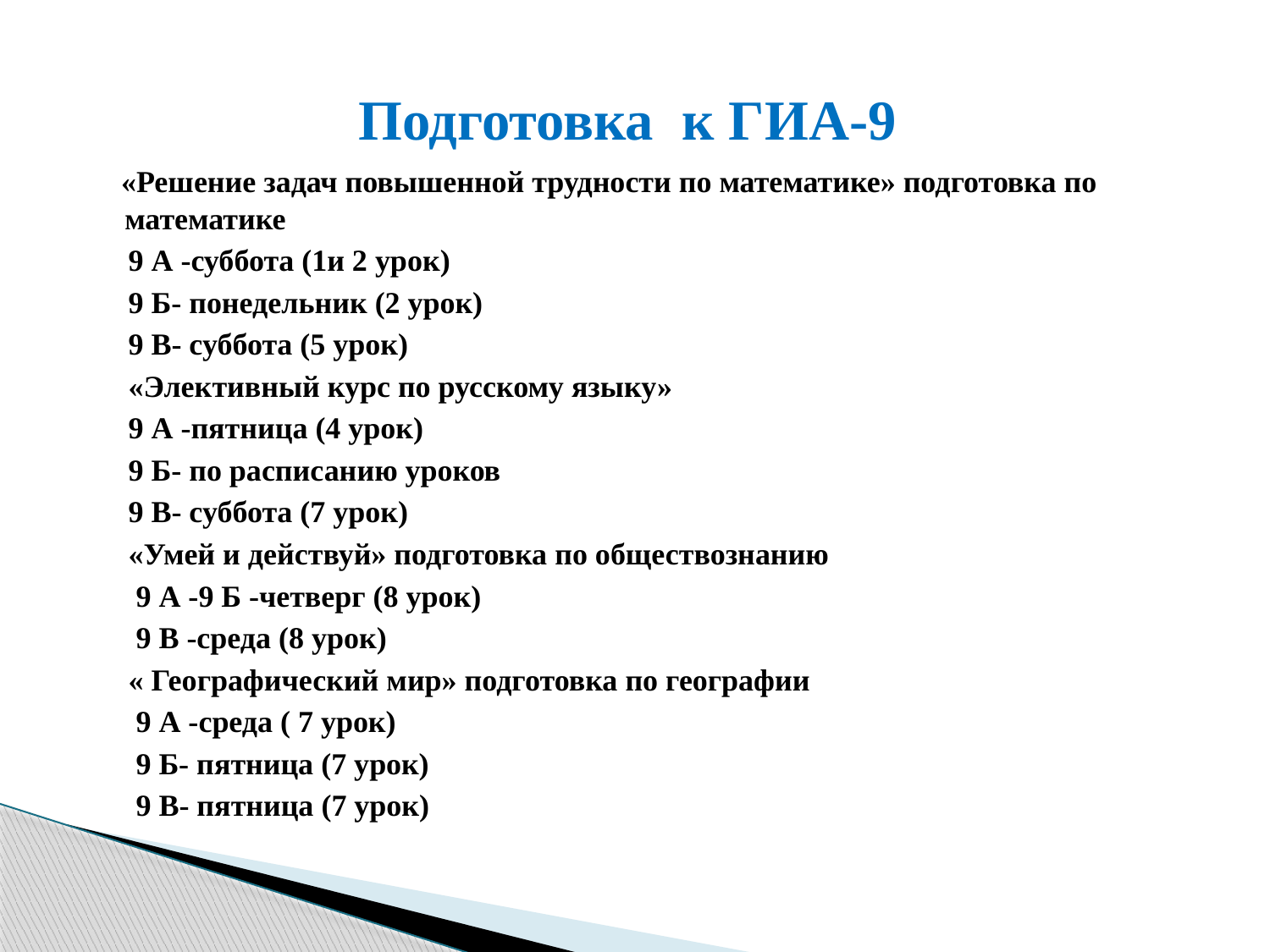

# Подготовка  к ГИА-9
    «Решение задач повышенной трудности по математике» подготовка по математике
9 А -суббота (1и 2 урок)
9 Б- понедельник (2 урок)
9 В- суббота (5 урок)
«Элективный курс по русскому языку»
9 А -пятница (4 урок)
9 Б- по расписанию уроков
9 В- суббота (7 урок)
«Умей и действуй» подготовка по обществознанию
 9 А -9 Б -четверг (8 урок)
 9 В -среда (8 урок)
« Географический мир» подготовка по географии
 9 А -среда ( 7 урок)
 9 Б- пятница (7 урок)
 9 В- пятница (7 урок)